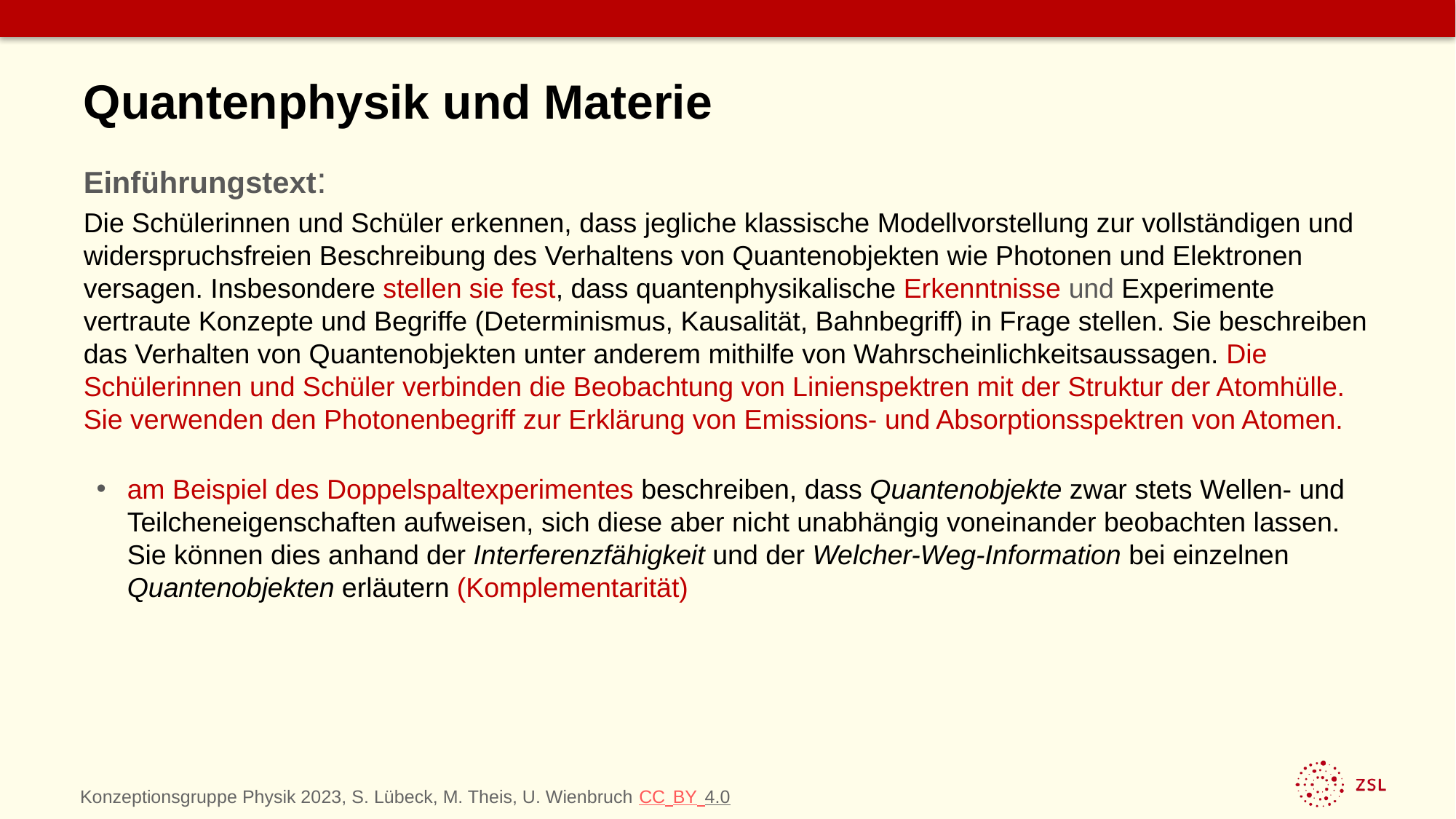

# Quantenphysik und Materie
Einführungstext:
Die Schülerinnen und Schüler erkennen, dass jegliche klassische Modellvorstellung zur vollständigen und widerspruchsfreien Beschreibung des Verhaltens von Quantenobjekten wie Photonen und Elektronen versagen. Insbesondere stellen sie fest, dass quantenphysikalische Erkenntnisse und Experimente vertraute Konzepte und Begriffe (Determinismus, Kausalität, Bahnbegriff) in Frage stellen. Sie beschreiben das Verhalten von Quantenobjekten unter anderem mithilfe von Wahrscheinlichkeitsaussagen. Die Schülerinnen und Schüler verbinden die Beobachtung von Linienspektren mit der Struktur der Atomhülle. Sie verwenden den Photonenbegriff zur Erklärung von Emissions- und Absorptionsspektren von Atomen.
am Beispiel des Doppelspaltexperimentes beschreiben, dass Quantenobjekte zwar stets Wellen- und Teilcheneigenschaften aufweisen, sich diese aber nicht unabhängig voneinander beobachten lassen. Sie können dies anhand der Interferenzfähigkeit und der Welcher-Weg-Information bei einzelnen Quantenobjekten erläutern (Komplementarität)